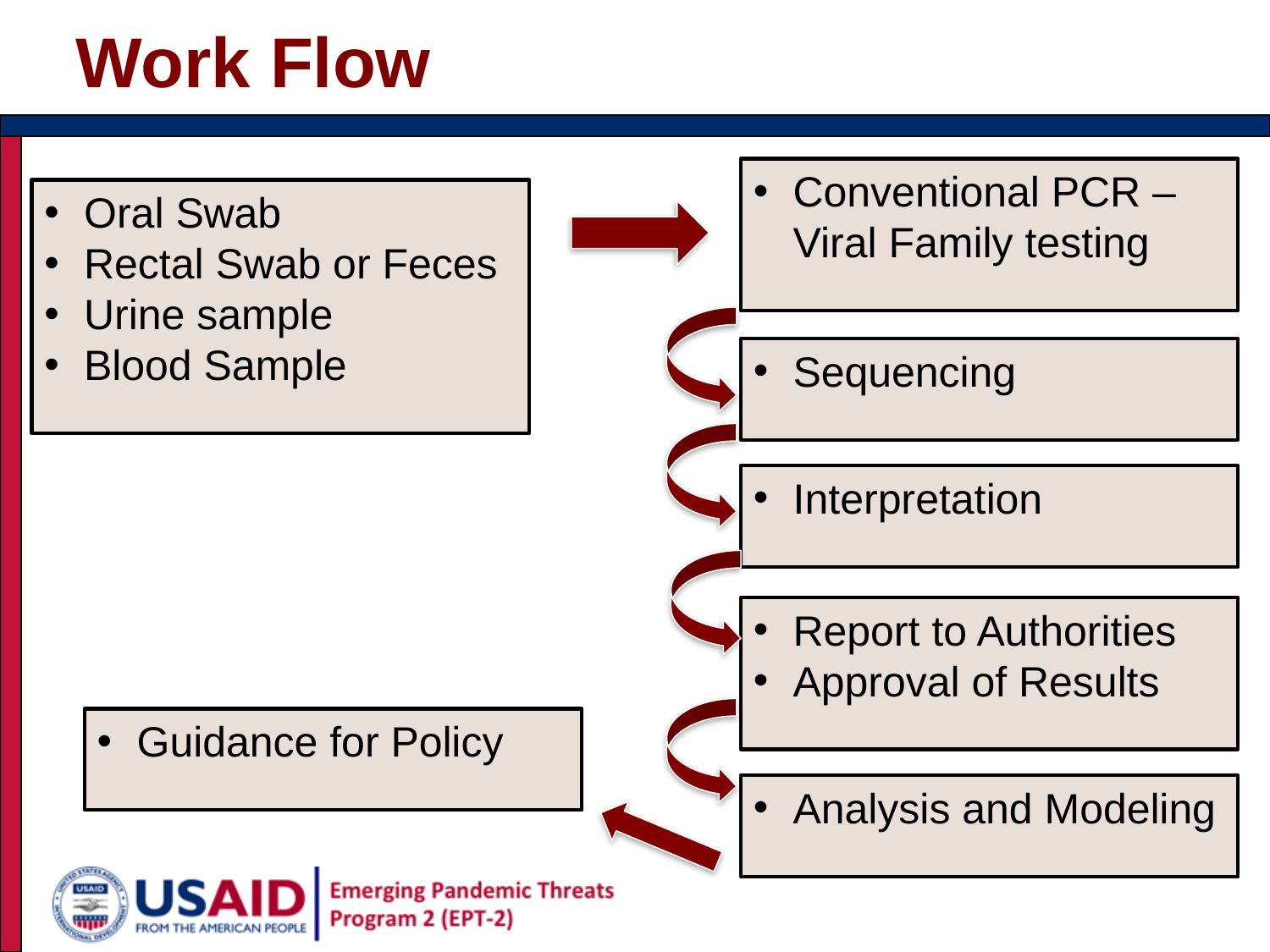

Work Flow
Conventional PCR – Viral Family testing

Oral Swab
Rectal Swab or Feces
Urine sample
Blood Sample

Sequencing

Interpretation

Report to Authorities
Approval of Results

Guidance for Policy

Analysis and Modeling